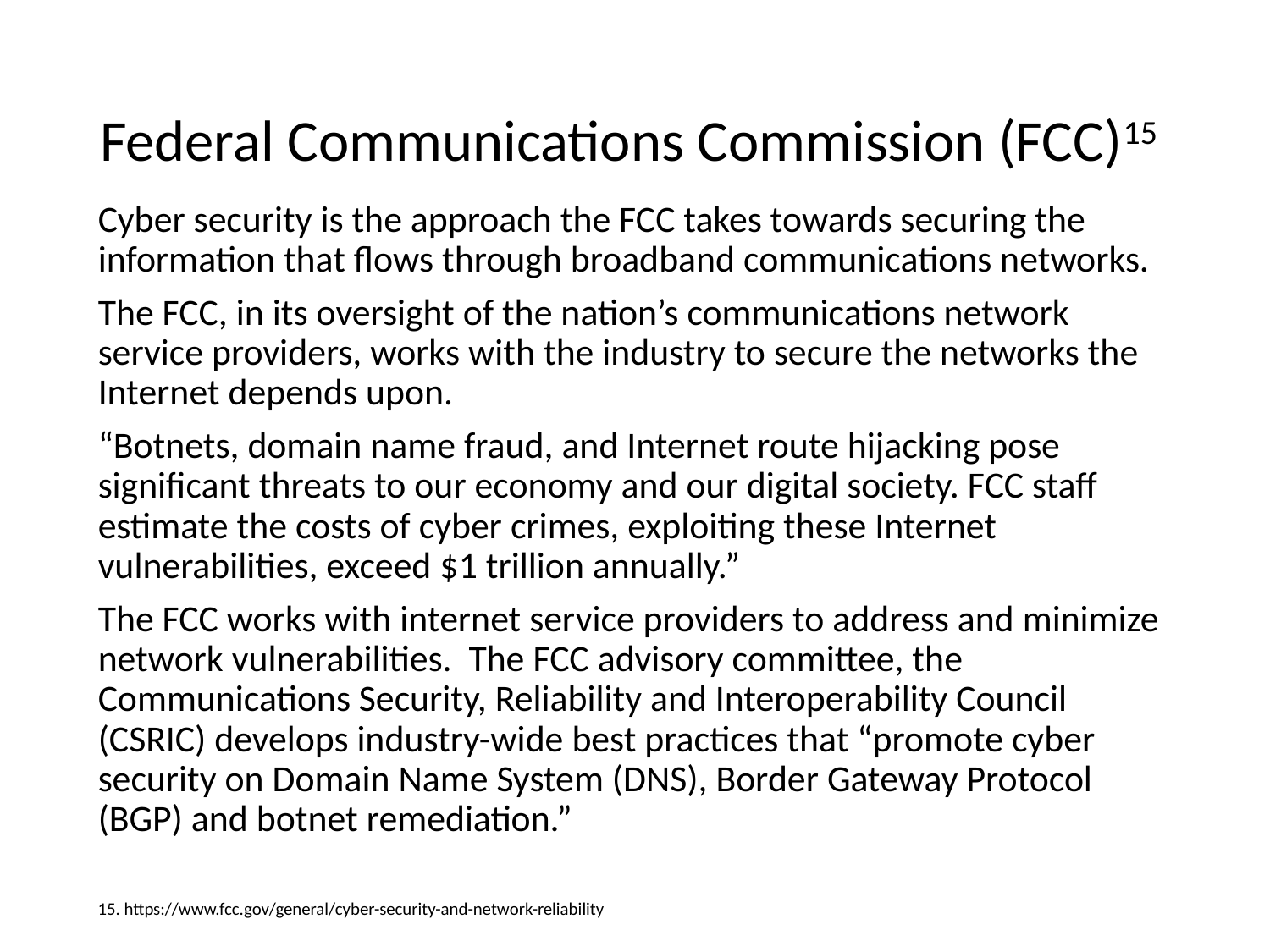

# Federal Communications Commission (FCC)15
Cyber security is the approach the FCC takes towards securing the information that flows through broadband communications networks.
The FCC, in its oversight of the nation’s communications network service providers, works with the industry to secure the networks the Internet depends upon.
“Botnets, domain name fraud, and Internet route hijacking pose significant threats to our economy and our digital society. FCC staff estimate the costs of cyber crimes, exploiting these Internet vulnerabilities, exceed $1 trillion annually.”
The FCC works with internet service providers to address and minimize network vulnerabilities.  The FCC advisory committee, the Communications Security, Reliability and Interoperability Council (CSRIC) develops industry-wide best practices that “promote cyber security on Domain Name System (DNS), Border Gateway Protocol (BGP) and botnet remediation.”
15. https://www.fcc.gov/general/cyber-security-and-network-reliability